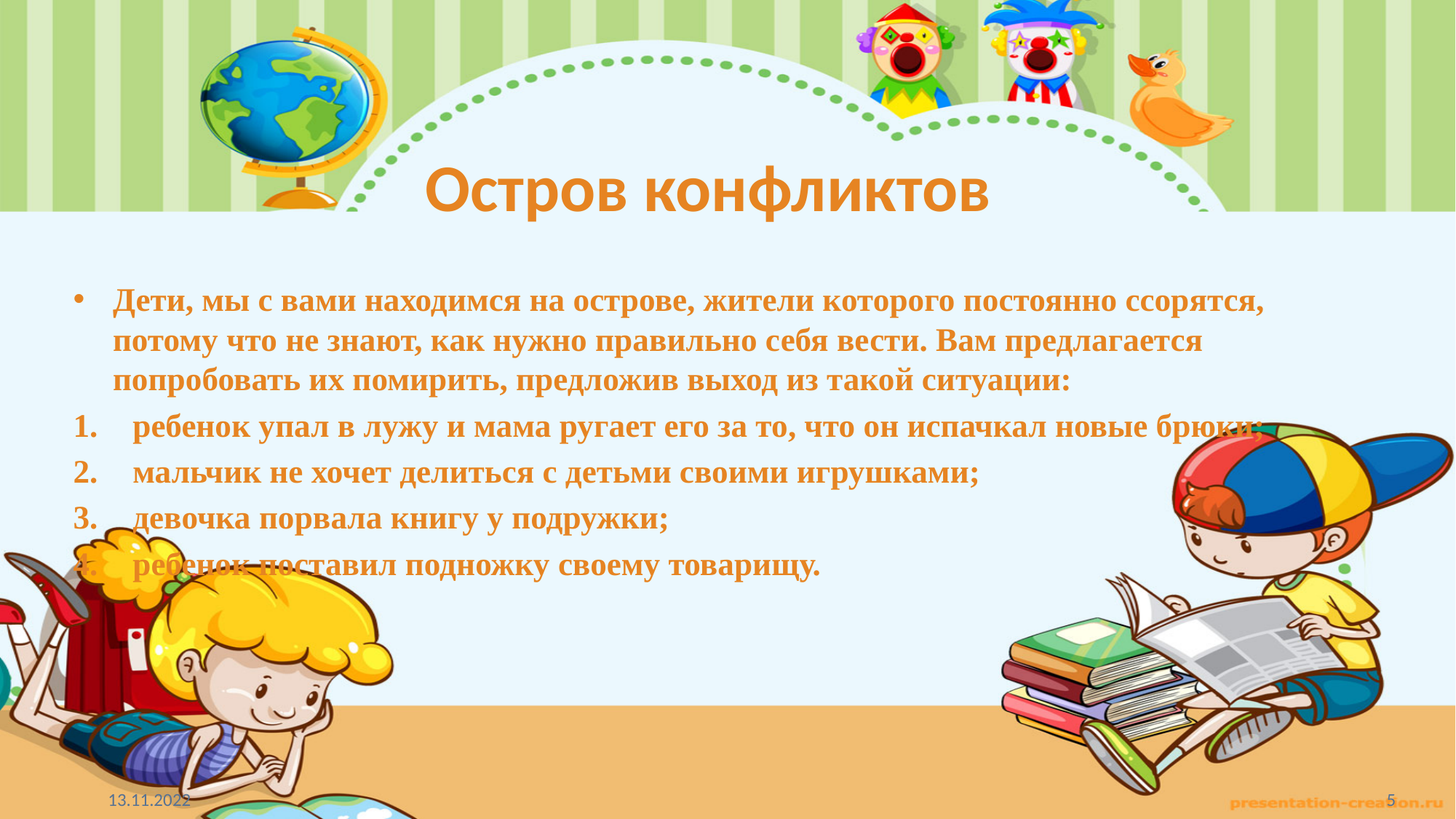

# Остров конфликтов
Дети, мы с вами находимся на острове, жители которого постоянно ссорятся, потому что не знают, как нужно правильно себя вести. Вам предлагается попробовать их помирить, предложив выход из такой ситуации:
ребенок упал в лужу и мама ругает его за то, что он испачкал новые брюки;
мальчик не хочет делиться с детьми своими игрушками;
девочка порвала книгу у подружки;
ребенок поставил подножку своему товарищу.